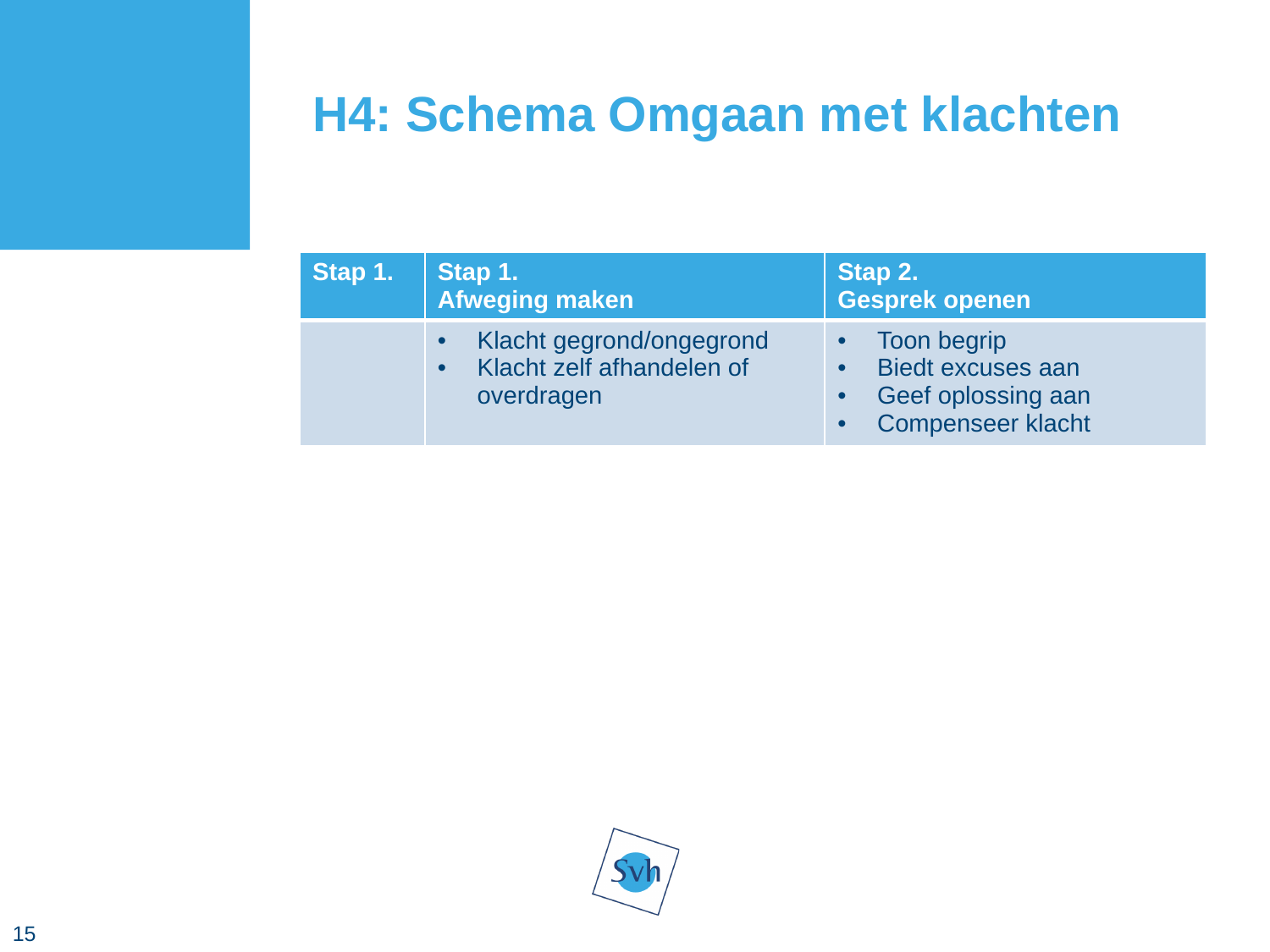

# H4: Schema Omgaan met klachten
| Stap 1. | Stap 1. Afweging maken | Stap 2. Gesprek openen |
| --- | --- | --- |
|  | Klacht gegrond/ongegrond Klacht zelf afhandelen of overdragen | Toon begrip Biedt excuses aan Geef oplossing aan Compenseer klacht |